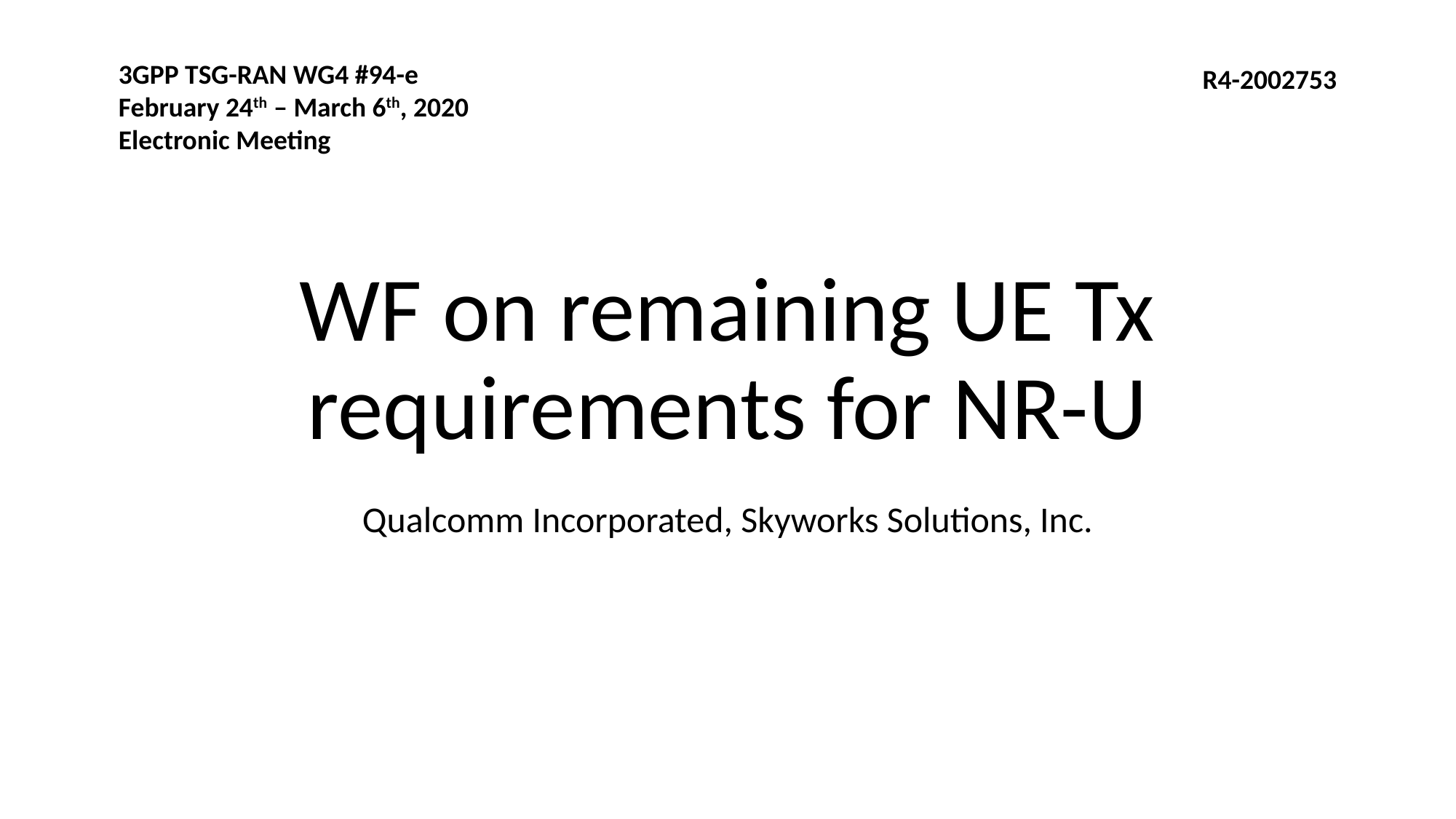

3GPP TSG-RAN WG4 #94-e
February 24th ‒ March 6th, 2020
Electronic Meeting
R4-2002753
# WF on remaining UE Tx requirements for NR-U
Qualcomm Incorporated, Skyworks Solutions, Inc.